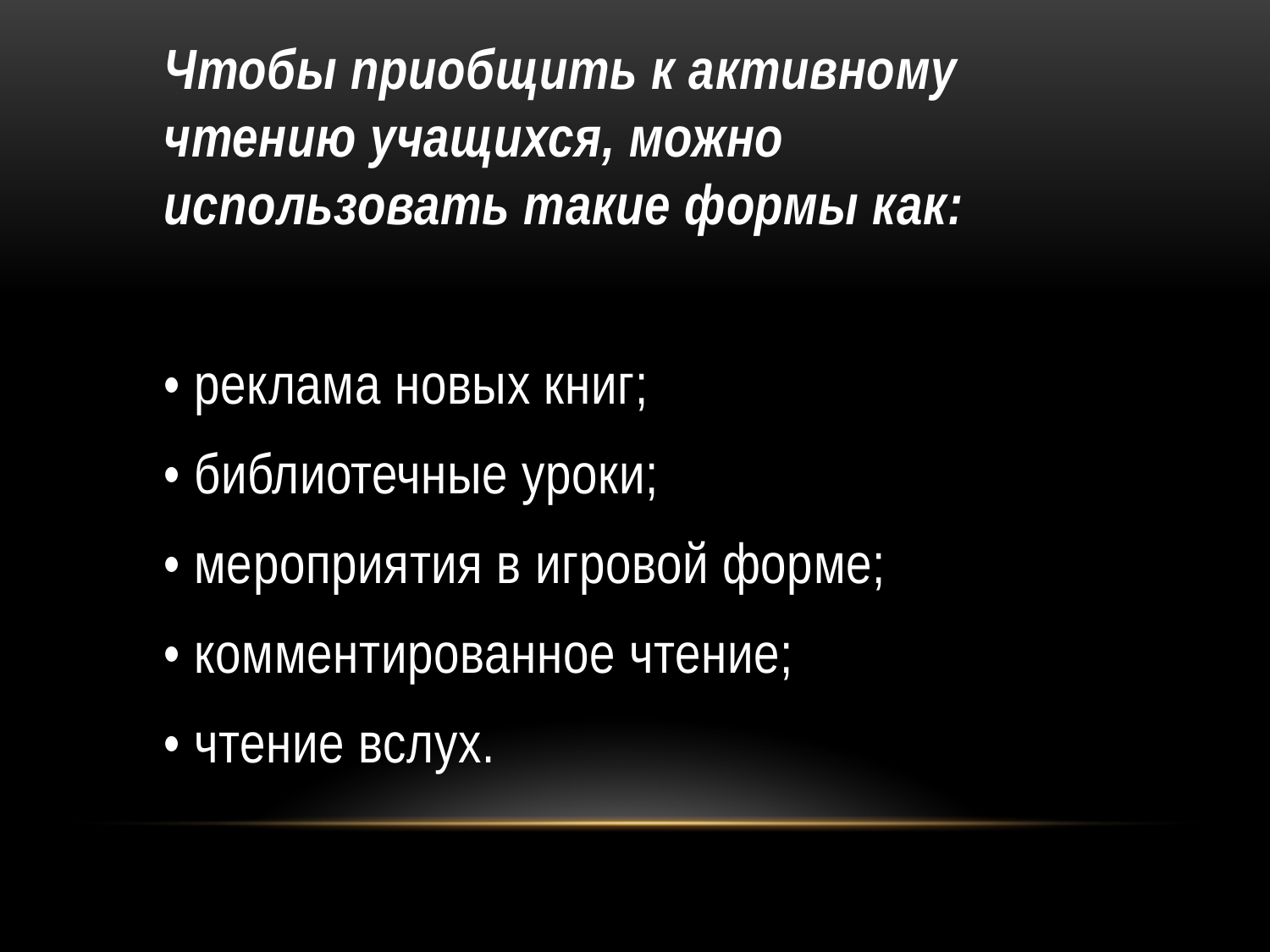

Чтобы приобщить к активному чтению учащихся, можно использовать такие формы как:

• реклама новых книг;
• библиотечные уроки;
• мероприятия в игровой форме;
• комментированное чтение;
• чтение вслух.